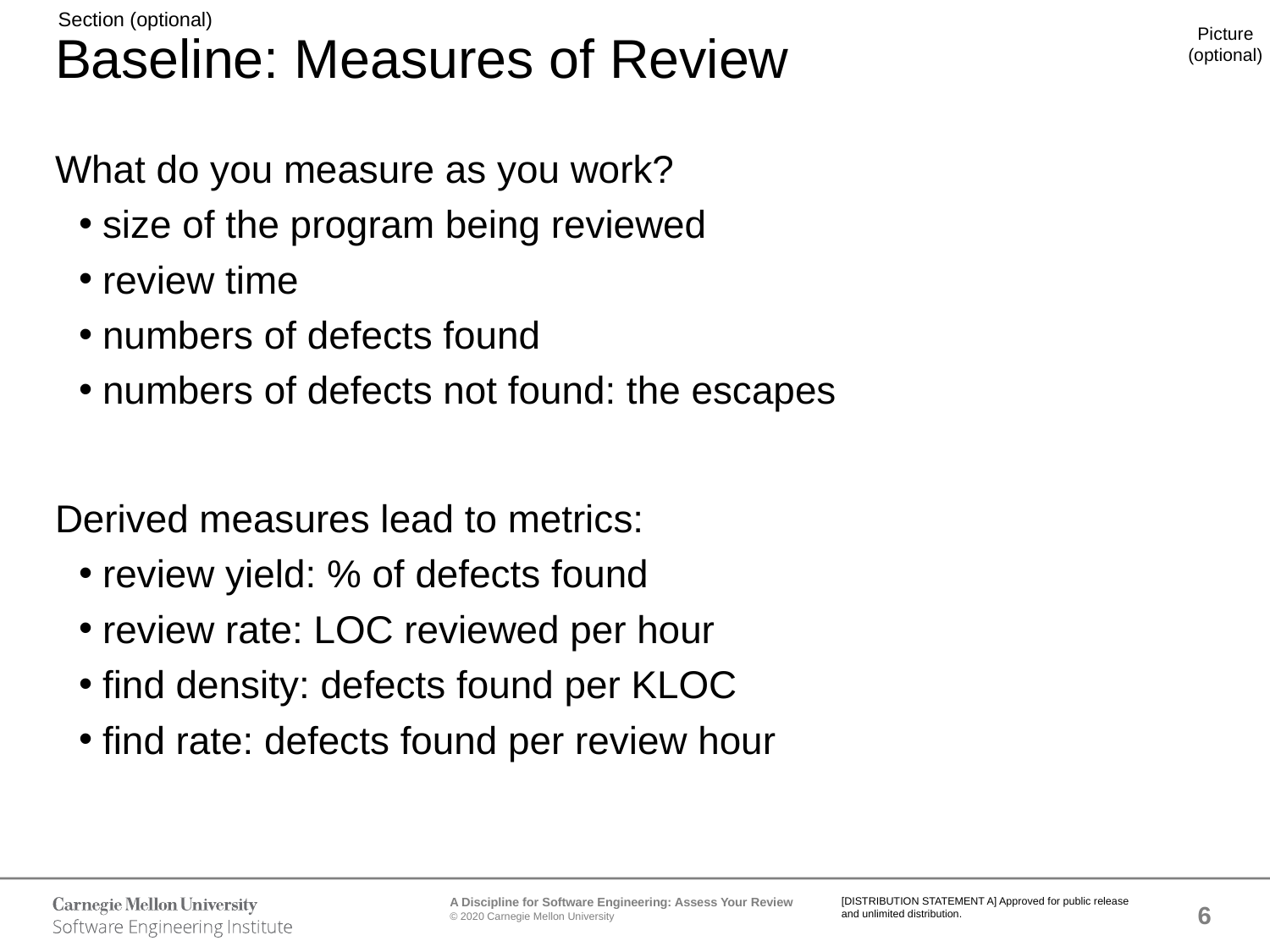

# Baseline: Measures of Review
What do you measure as you work?
size of the program being reviewed
review time
numbers of defects found
numbers of defects not found: the escapes

Derived measures lead to metrics:
review yield: % of defects found
review rate: LOC reviewed per hour
find density: defects found per KLOC
find rate: defects found per review hour